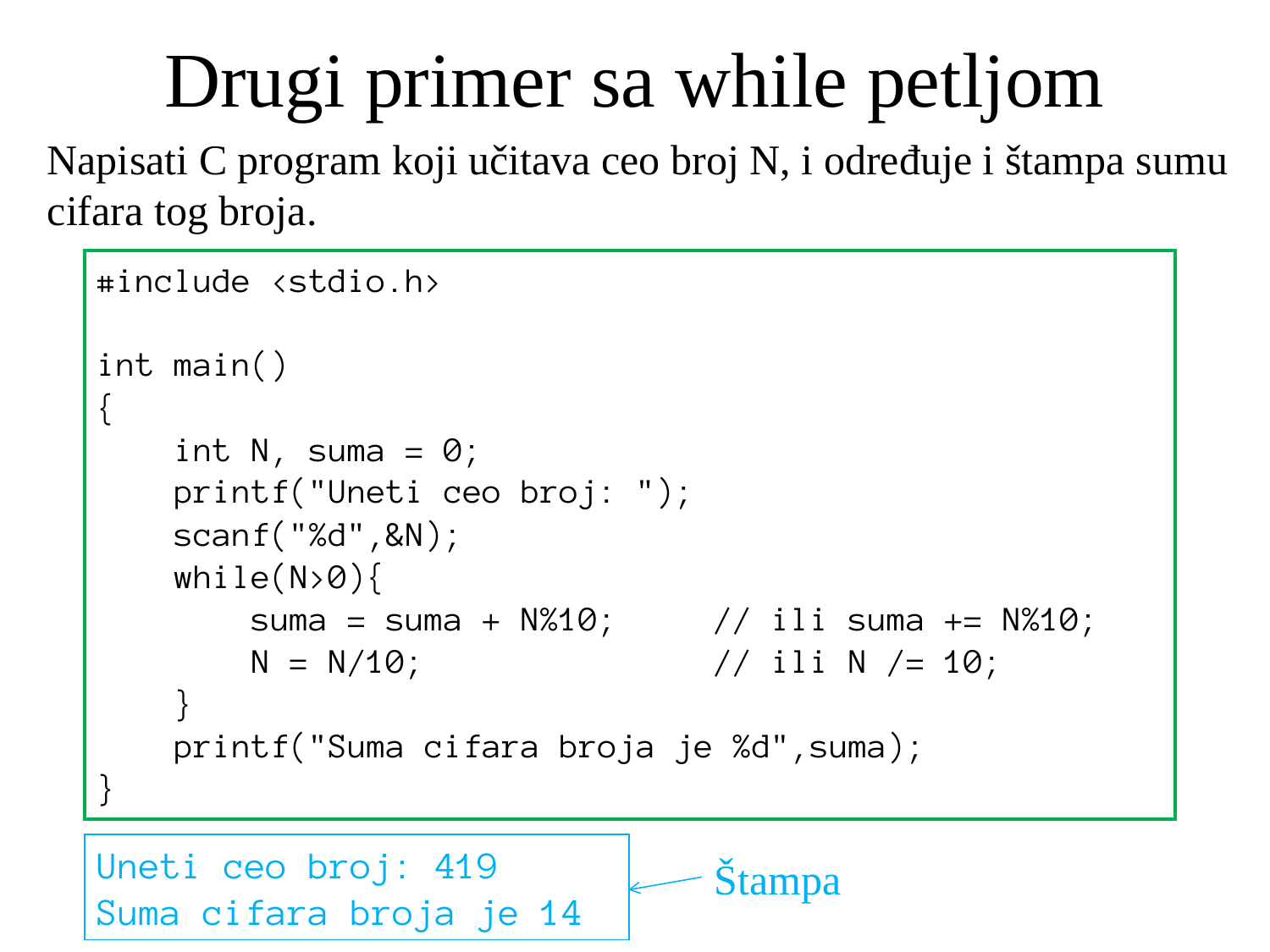

# Drugi primer sa while petljom
Napisati C program koji učitava ceo broj N, i određuje i štampa sumu cifara tog broja.
#include <stdio.h>

int main()
{
    int N, suma = 0;
    printf("Uneti ceo broj: ");
    scanf("%d",&N);
    while(N>0){
        suma = suma + N%10;     // ili suma += N%10;
        N = N/10;               // ili N /= 10;
    }
    printf("Suma cifara broja je %d",suma);
}
Uneti ceo broj: 419
Suma cifara broja je 14
Štampa